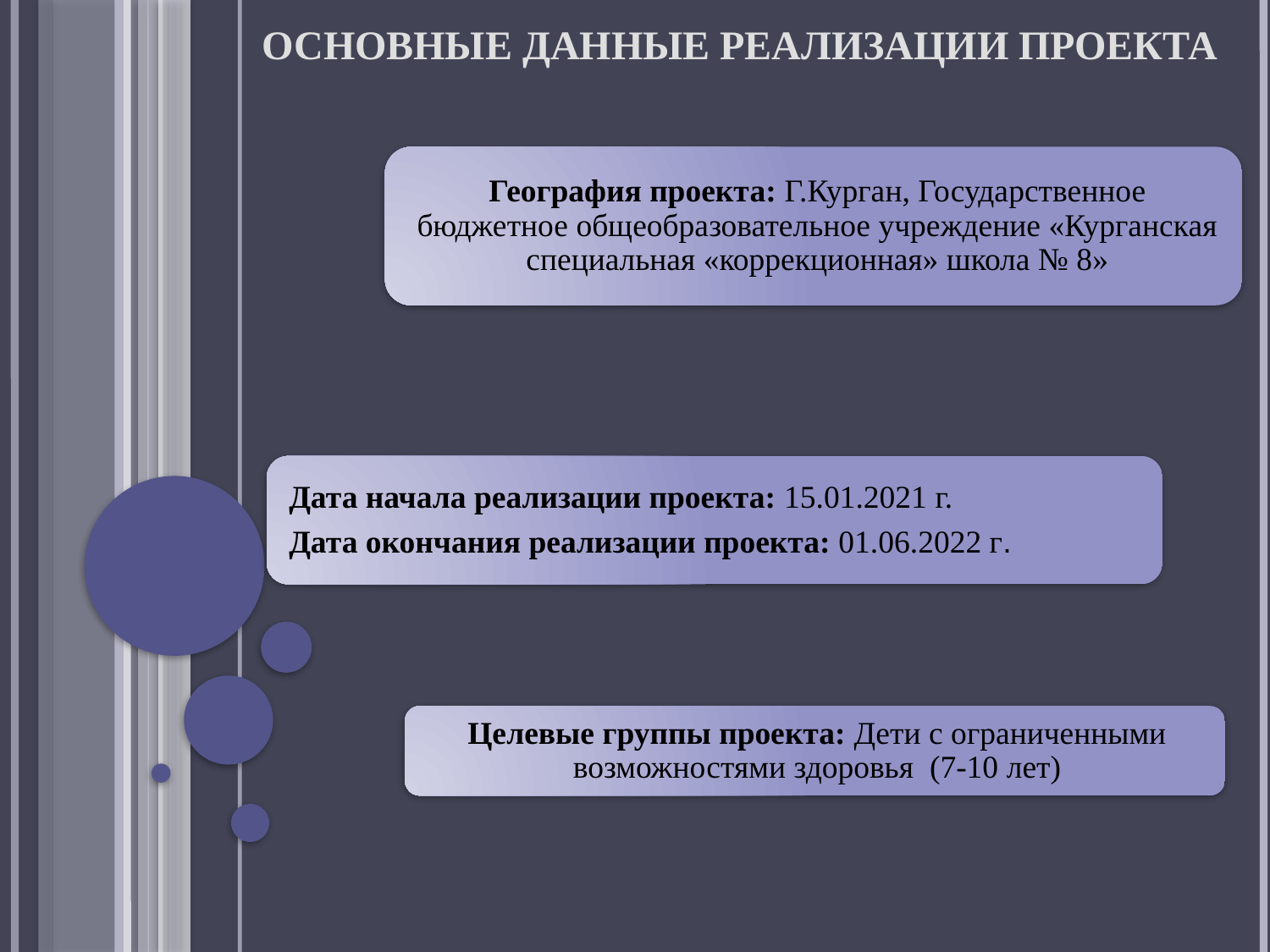

# Основные данные реализации проекта
География проекта: Г.Курган, Государственное бюджетное общеобразовательное учреждение «Курганская специальная «коррекционная» школа № 8»
Дата начала реализации проекта: 15.01.2021 г.
Дата окончания реализации проекта: 01.06.2022 г.
Целевые группы проекта: Дети с ограниченными возможностями здоровья  (7-10 лет)